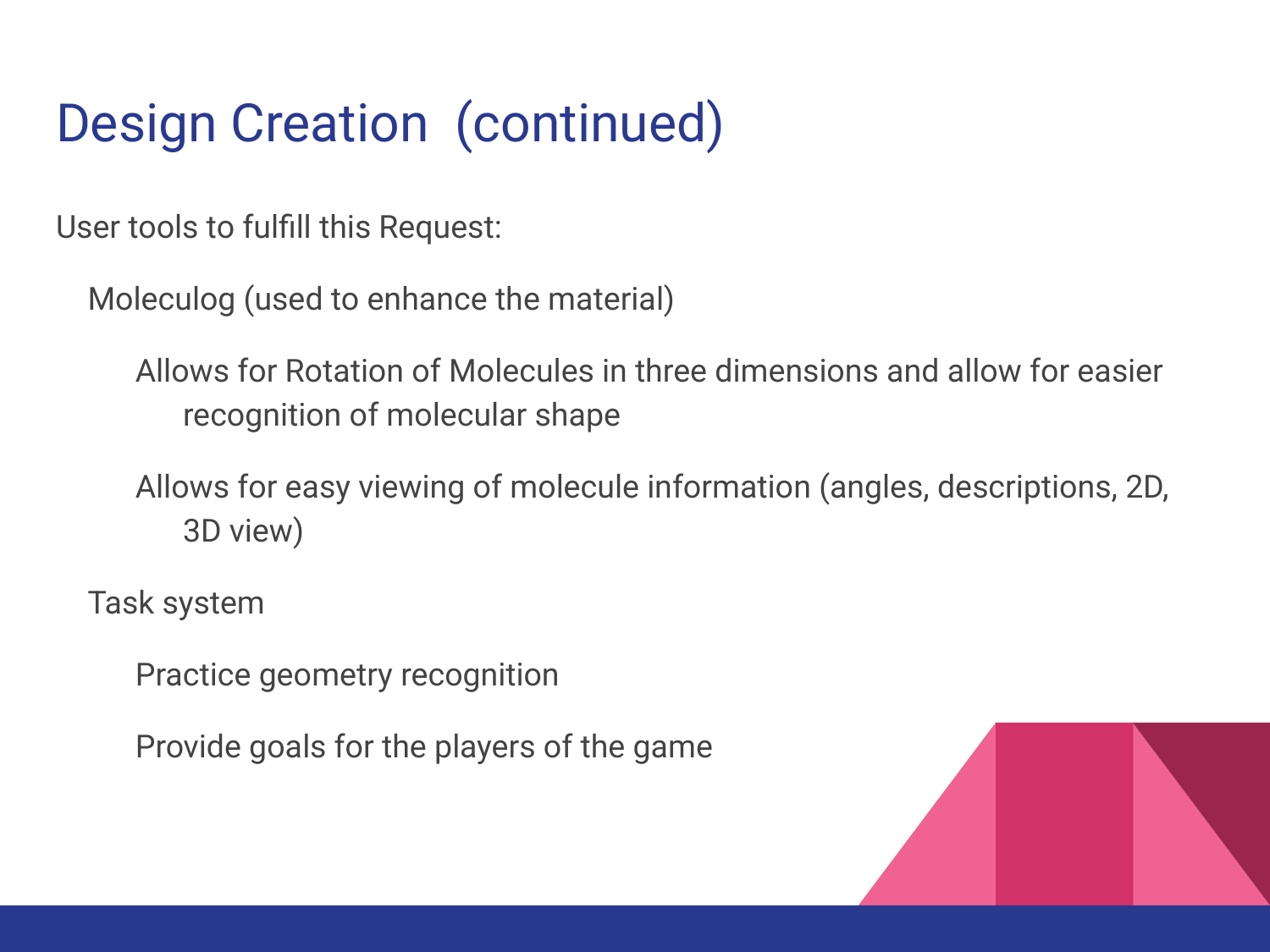

# Design Creation  (continued)

User tools to fulfill this Request:
Moleculog (used to enhance the material)
Allows for Rotation of Molecules in three dimensions and allow for easier recognition of molecular shape
Allows for easy viewing of molecule information (angles, descriptions, 2D, 3D view)
Task system
Practice geometry recognition
Provide goals for the players of the game